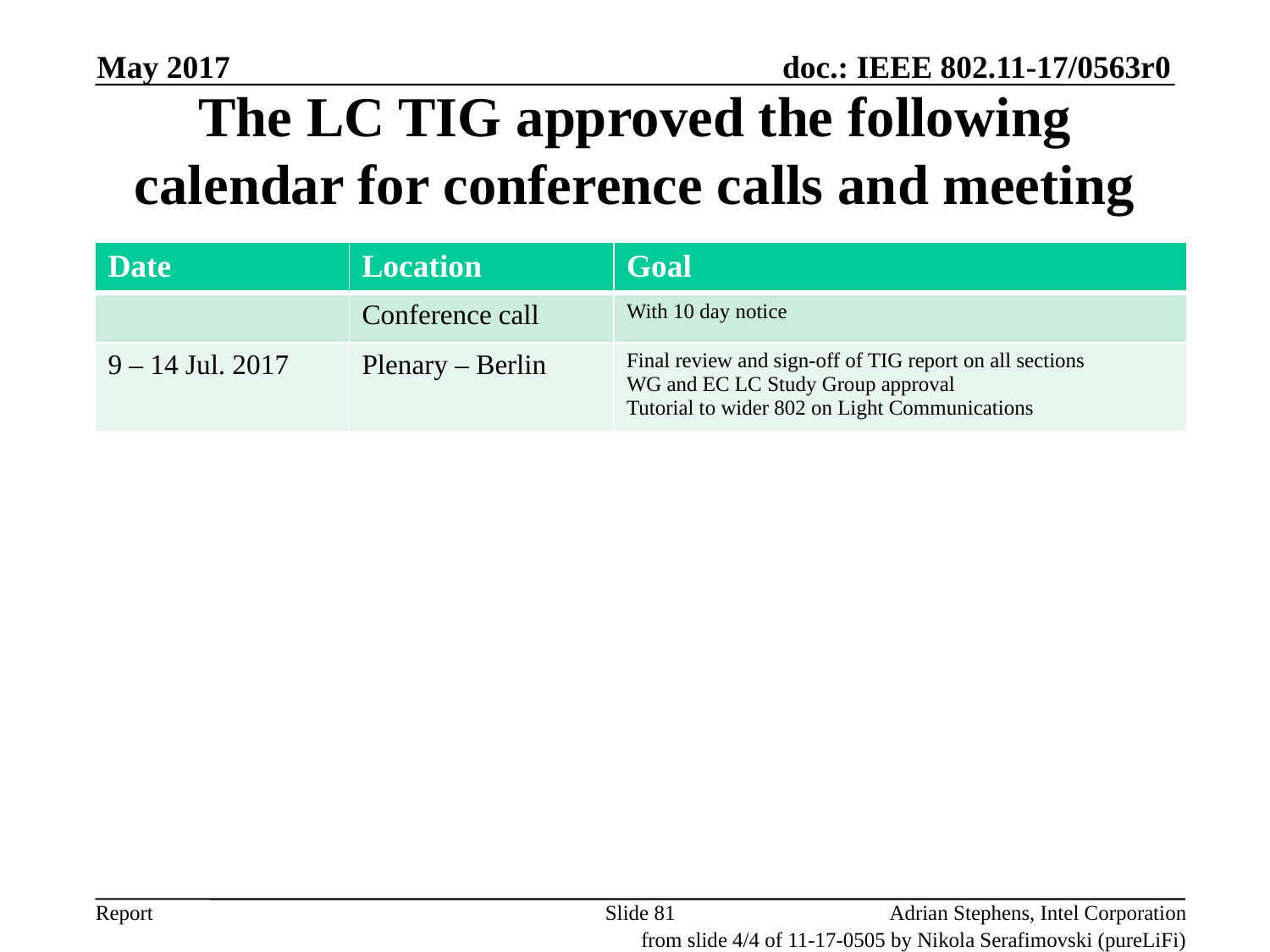

May 2017
The LC TIG approved the following calendar for conference calls and meeting
| Date | Location | Goal |
| --- | --- | --- |
|  | Conference call | With 10 day notice |
| 9 – 14 Jul. 2017 | Plenary – Berlin | Final review and sign-off of TIG report on all sections WG and EC LC Study Group approval Tutorial to wider 802 on Light Communications |

Slide 81
Adrian Stephens, Intel Corporation
from slide 4/4 of 11-17-0505 by Nikola Serafimovski (pureLiFi)